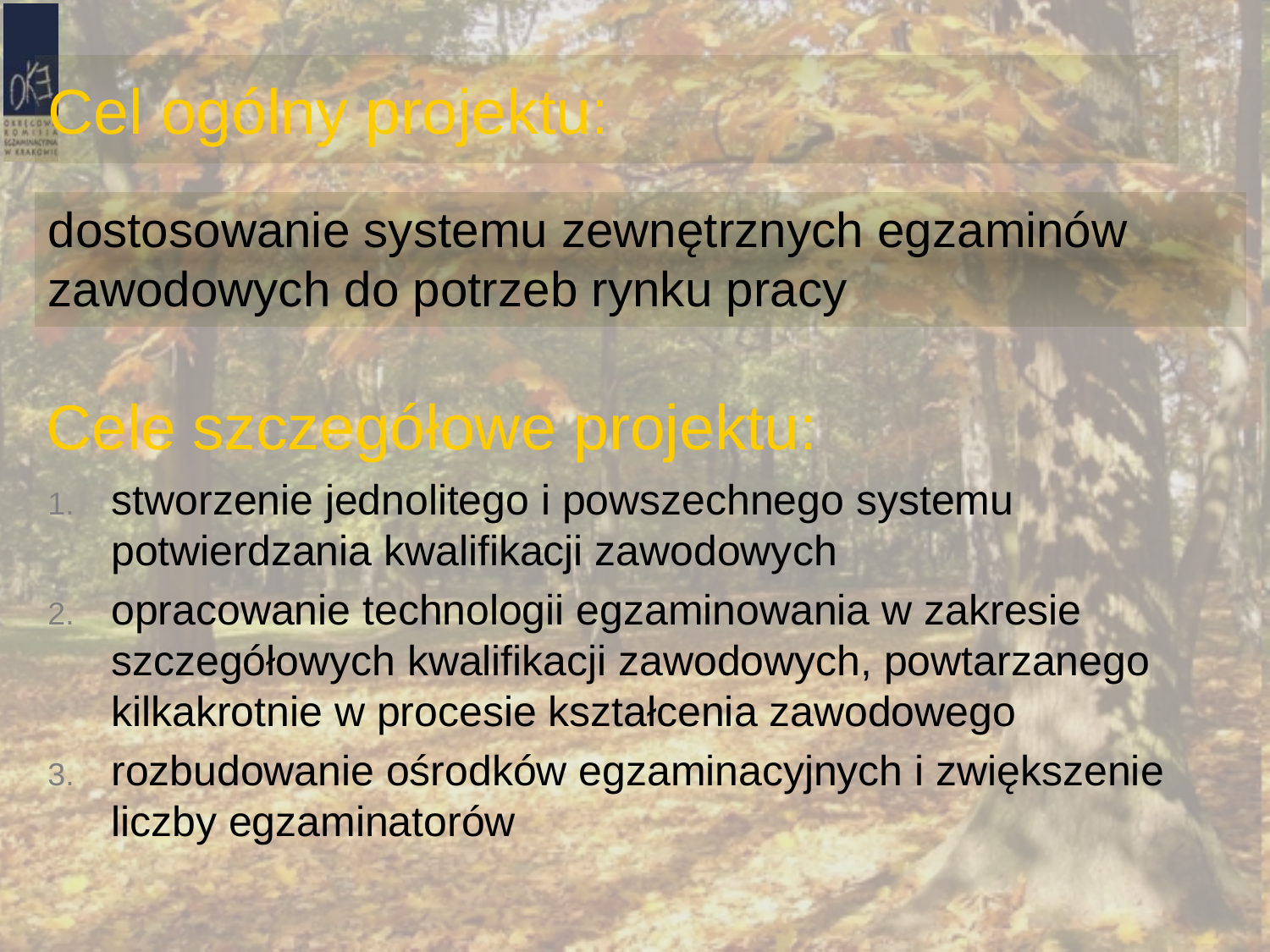

# Cel ogólny projektu:
dostosowanie systemu zewnętrznych egzaminów zawodowych do potrzeb rynku pracy
Cele szczegółowe projektu:
stworzenie jednolitego i powszechnego systemu potwierdzania kwalifikacji zawodowych
opracowanie technologii egzaminowania w zakresie szczegółowych kwalifikacji zawodowych, powtarzanego kilkakrotnie w procesie kształcenia zawodowego
rozbudowanie ośrodków egzaminacyjnych i zwiększenie liczby egzaminatorów